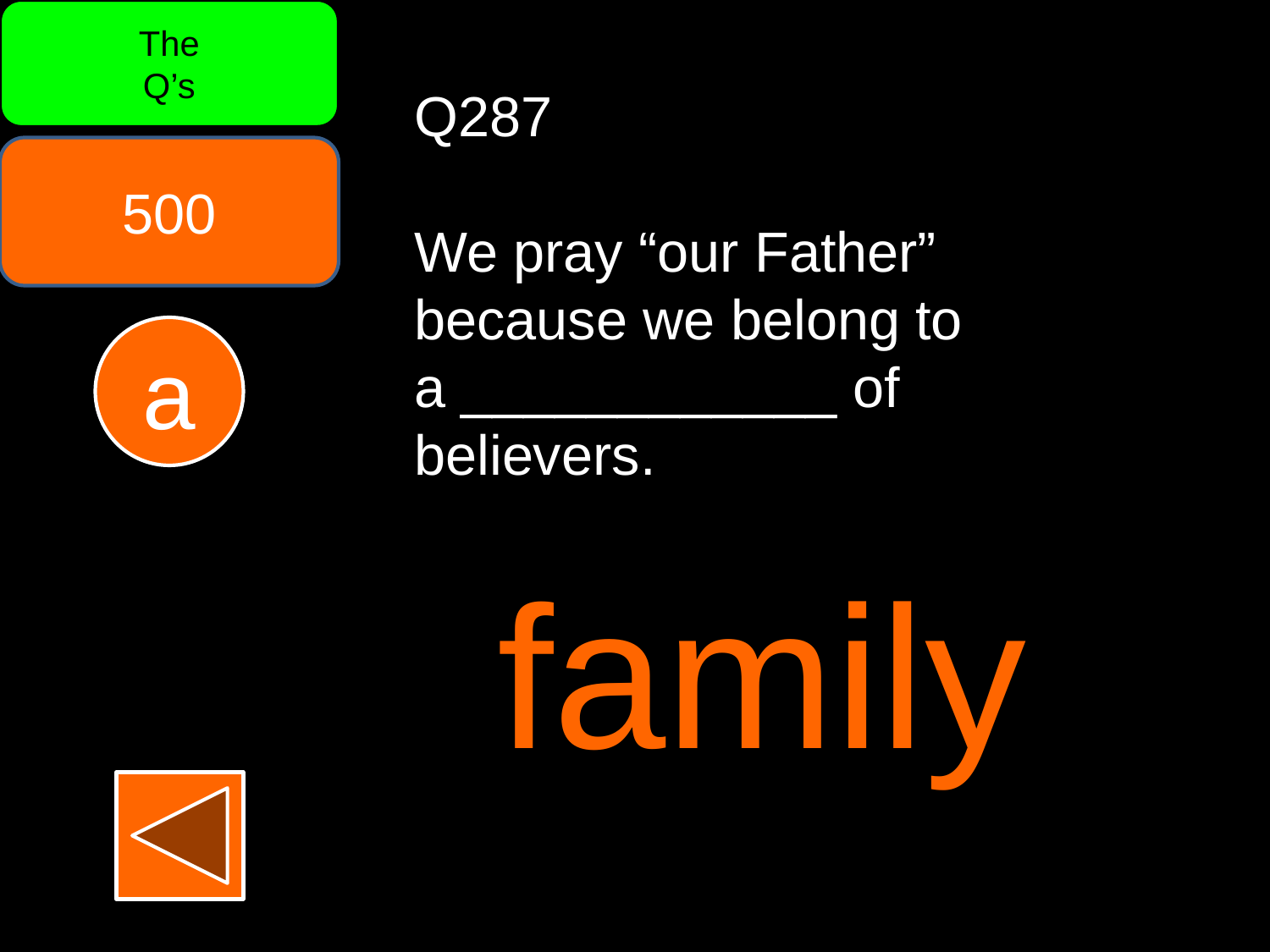

The
Q’s
Q287

We pray “our Father”
because we belong to
a ____________ of
believers.
500
a
family